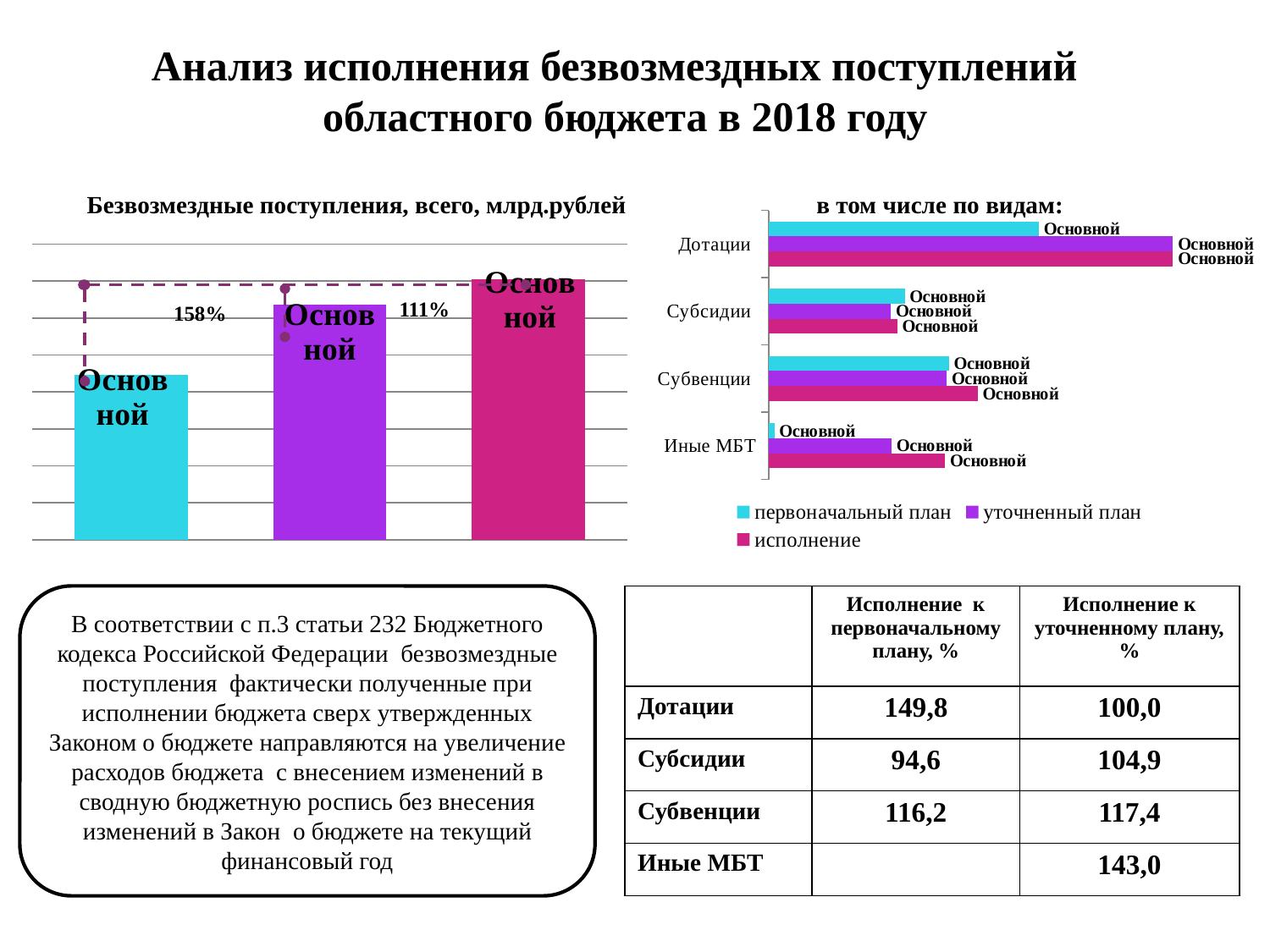

# Анализ исполнения безвозмездных поступлений областного бюджета в 2018 году
Безвозмездные поступления, всего, млрд.рублей
в том числе по видам:

### Chart

| Category | исполнение | уточненный план | первоначальный план |
|---|---|---|---|
|   Иные МБТ | 2.6643095133 | 1.855854699999999 | 0.08453260000000004 |
|   Субвенции  | 3.1568036839399976 | 2.690181600000001 | 2.7213591 |
|   Субсидии  | 1.94137335347 | 1.8452229999999998 | 2.0534771 |
|   Дотации  | 6.105111899999992 | 6.105111899999992 | 4.081660500000004 |

### Chart

| Category | Ряд 1 |
|---|---|
| Первоначальный план | 8.9 |
| Уточненный план | 12.7 |
| Исполнение | 14.1 |
111%
158%
В соответствии с п.3 статьи 232 Бюджетного кодекса Российской Федерации  безвозмездные поступления  фактически полученные при исполнении бюджета сверх утвержденных Законом о бюджете направляются на увеличение расходов бюджета  с внесением изменений в сводную бюджетную роспись без внесения изменений в Закон  о бюджете на текущий финансовый год
|  | Исполнение к первоначальному плану, % | Исполнение к уточненному плану, % |
| --- | --- | --- |
| Дотации | 149,8 | 100,0 |
| Субсидии | 94,6 | 104,9 |
| Субвенции | 116,2 | 117,4 |
| Иные МБТ |  | 143,0 |